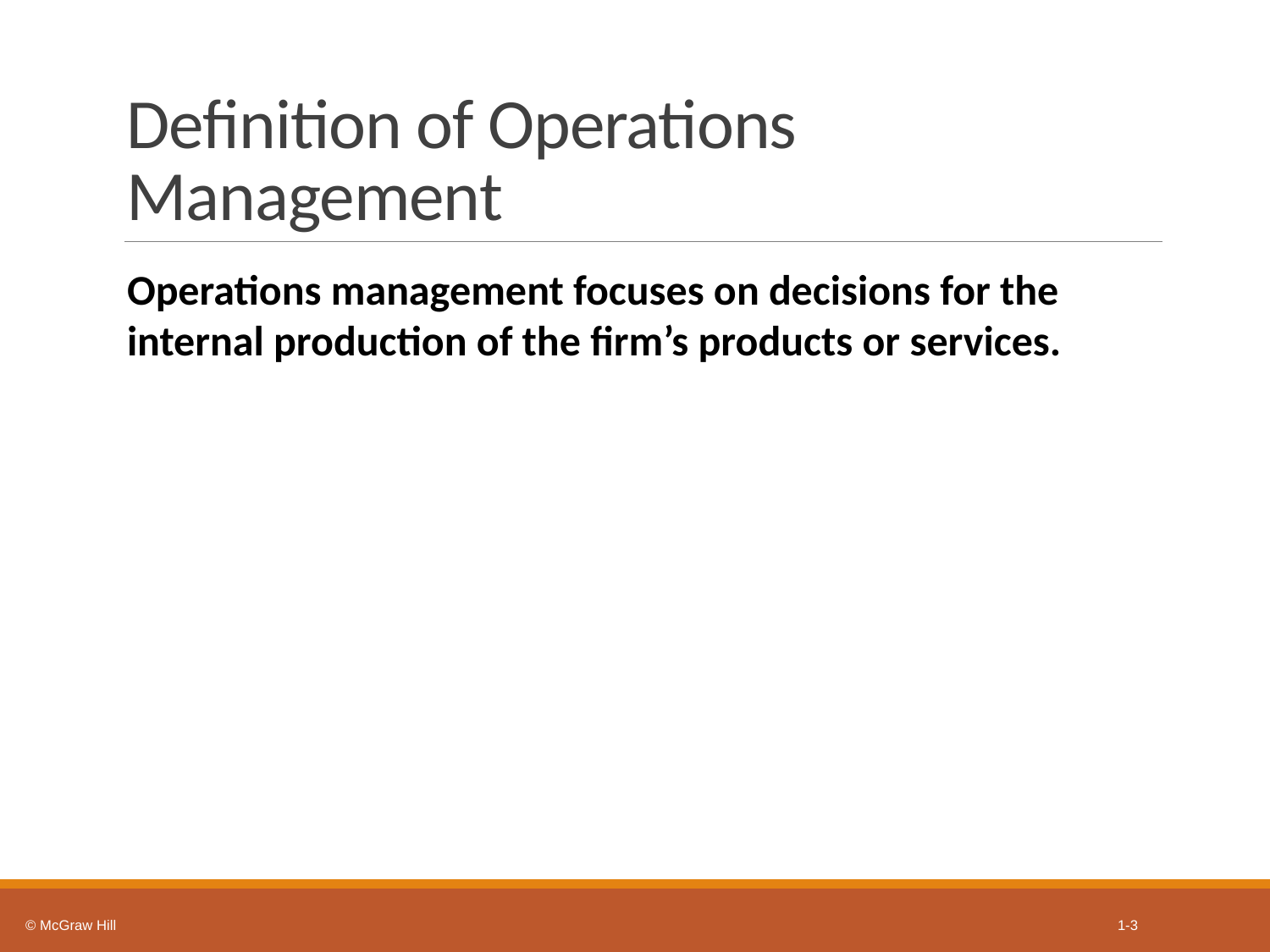

# Definition of Operations Management
Operations management focuses on decisions for the internal production of the firm’s products or services.